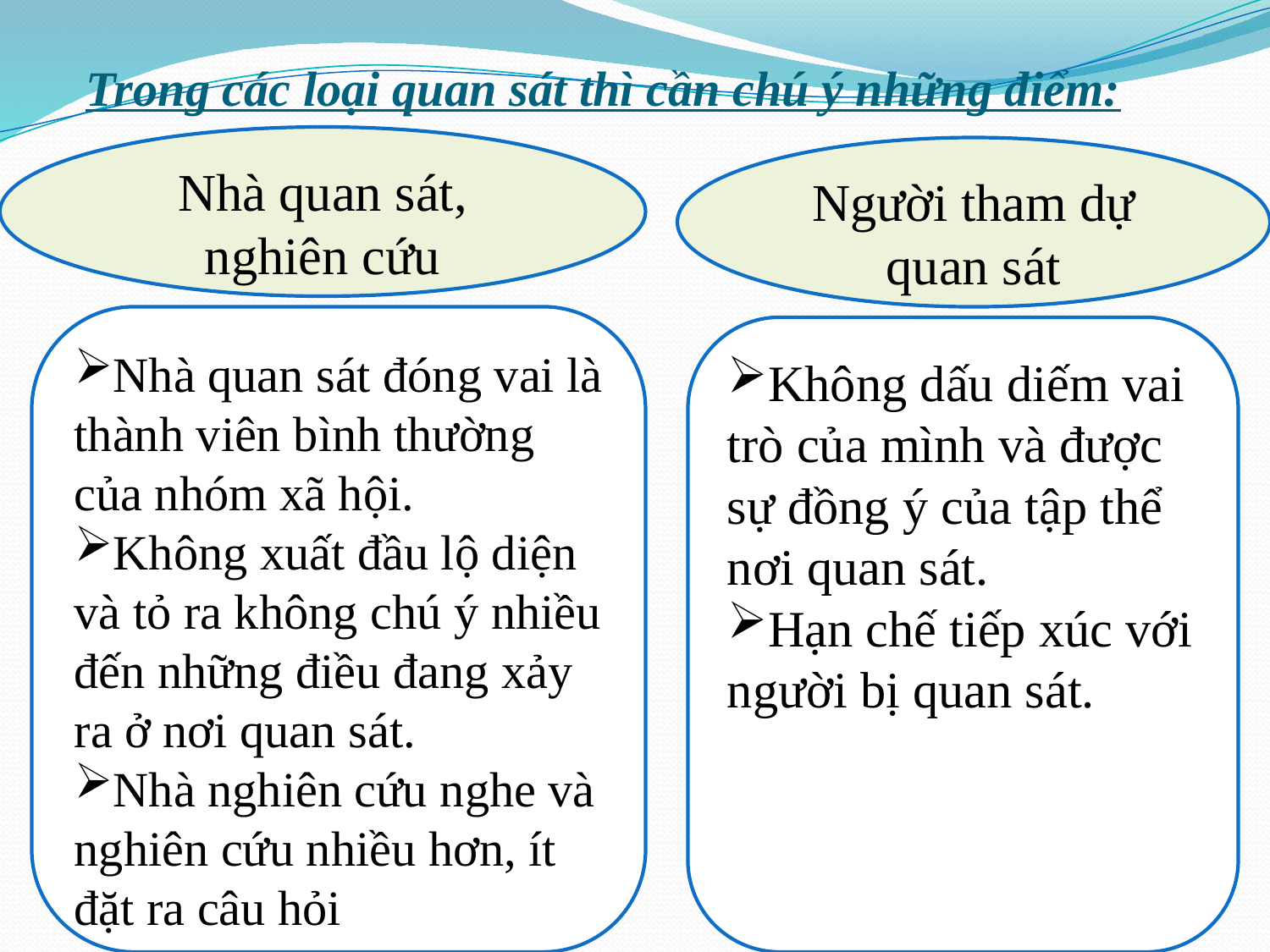

# Trong các loại quan sát thì cần chú ý những điểm:
Nhà quan sát, nghiên cứu
Người tham dự quan sát
Nhà quan sát đóng vai là thành viên bình thường của nhóm xã hội.
Không xuất đầu lộ diện và tỏ ra không chú ý nhiều đến những điều đang xảy ra ở nơi quan sát.
Nhà nghiên cứu nghe và nghiên cứu nhiều hơn, ít đặt ra câu hỏi
Không dấu diếm vai trò của mình và được sự đồng ý của tập thể nơi quan sát.
Hạn chế tiếp xúc với người bị quan sát.